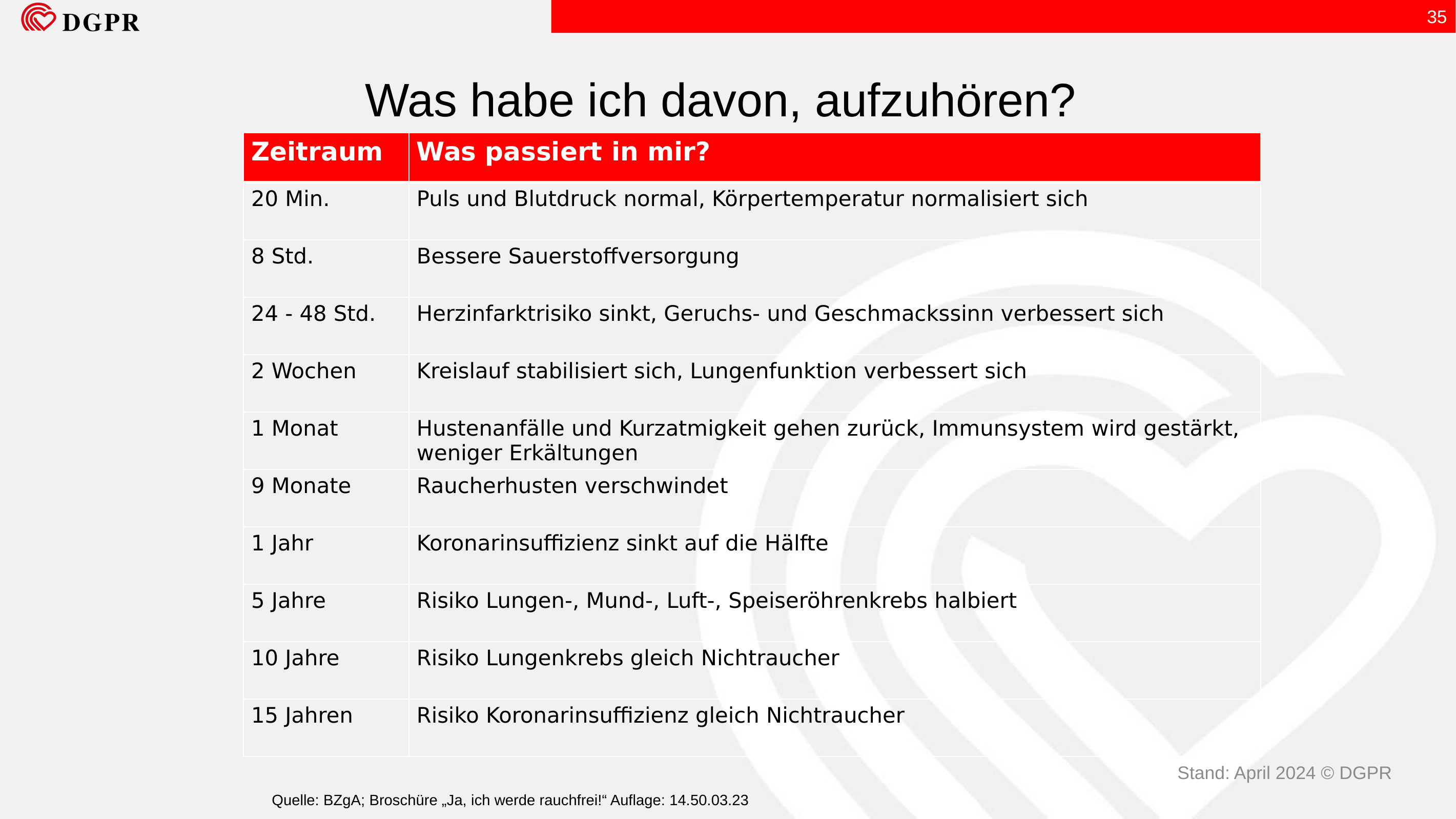

35
Was habe ich davon, aufzuhören?
| Zeitraum | Was passiert in mir? |
| --- | --- |
| 20 Min. | Puls und Blutdruck normal, Körpertemperatur normalisiert sich |
| 8 Std. | Bessere Sauerstoffversorgung |
| 24 - 48 Std. | Herzinfarktrisiko sinkt, Geruchs- und Geschmackssinn verbessert sich |
| 2 Wochen | Kreislauf stabilisiert sich, Lungenfunktion verbessert sich |
| 1 Monat | Hustenanfälle und Kurzatmigkeit gehen zurück, Immunsystem wird gestärkt, weniger Erkältungen |
| 9 Monate | Raucherhusten verschwindet |
| 1 Jahr | Koronarinsuffizienz sinkt auf die Hälfte |
| 5 Jahre | Risiko Lungen-, Mund-, Luft-, Speiseröhrenkrebs halbiert |
| 10 Jahre | Risiko Lungenkrebs gleich Nichtraucher |
| 15 Jahren | Risiko Koronarinsuffizienz gleich Nichtraucher |

Stand: April 2024 © DGPR
Quelle: BZgA; Broschüre „Ja, ich werde rauchfrei!“ Auflage: 14.50.03.23